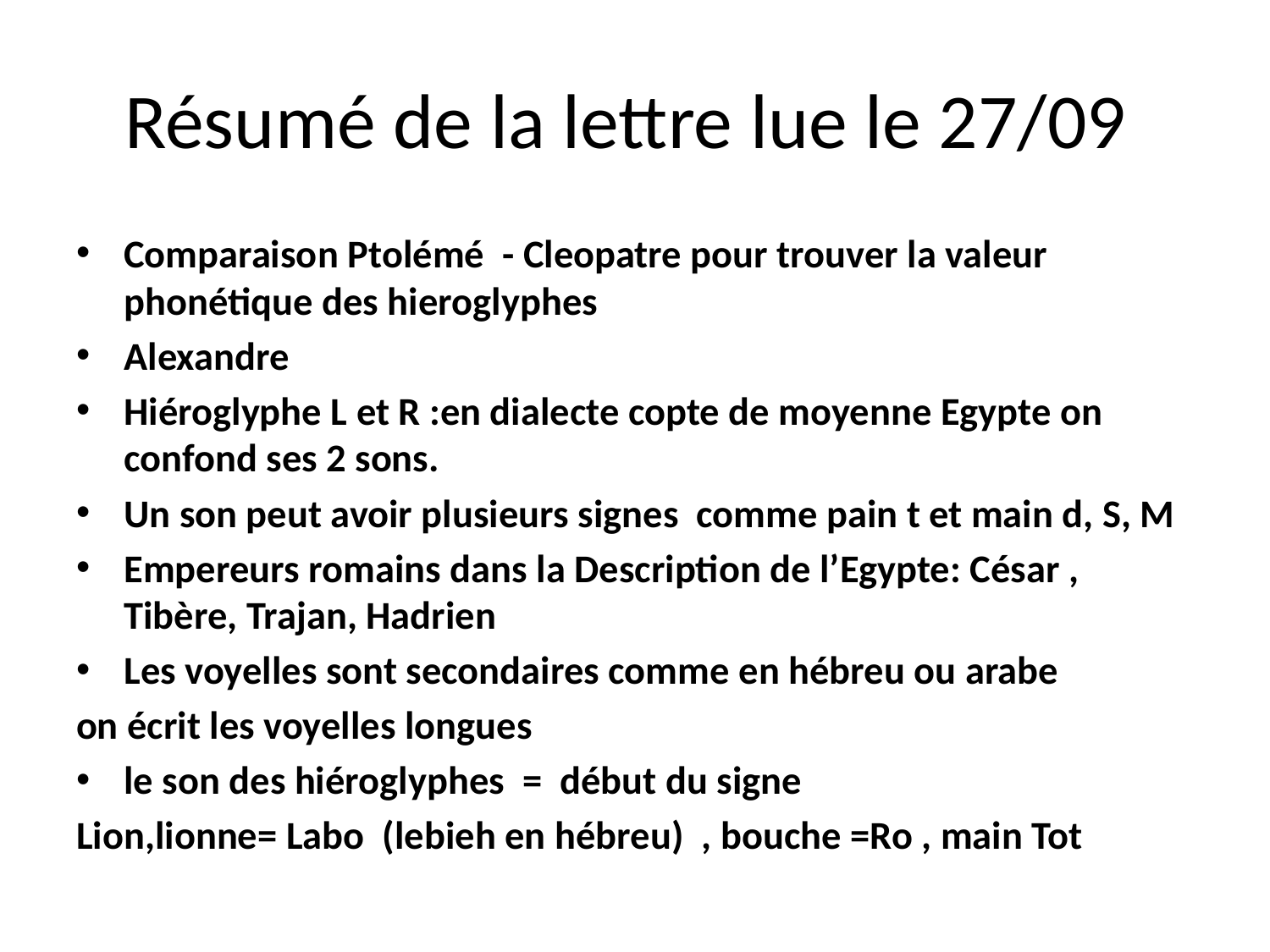

# Résumé de la lettre lue le 27/09
Comparaison Ptolémé  - Cleopatre pour trouver la valeur phonétique des hieroglyphes
Alexandre
Hiéroglyphe L et R :en dialecte copte de moyenne Egypte on confond ses 2 sons.
Un son peut avoir plusieurs signes  comme pain t et main d, S, M
Empereurs romains dans la Description de l’Egypte: César , Tibère, Trajan, Hadrien
Les voyelles sont secondaires comme en hébreu ou arabe
on écrit les voyelles longues
le son des hiéroglyphes  =  début du signe
Lion,lionne= Labo  (lebieh en hébreu)  , bouche =Ro , main Tot